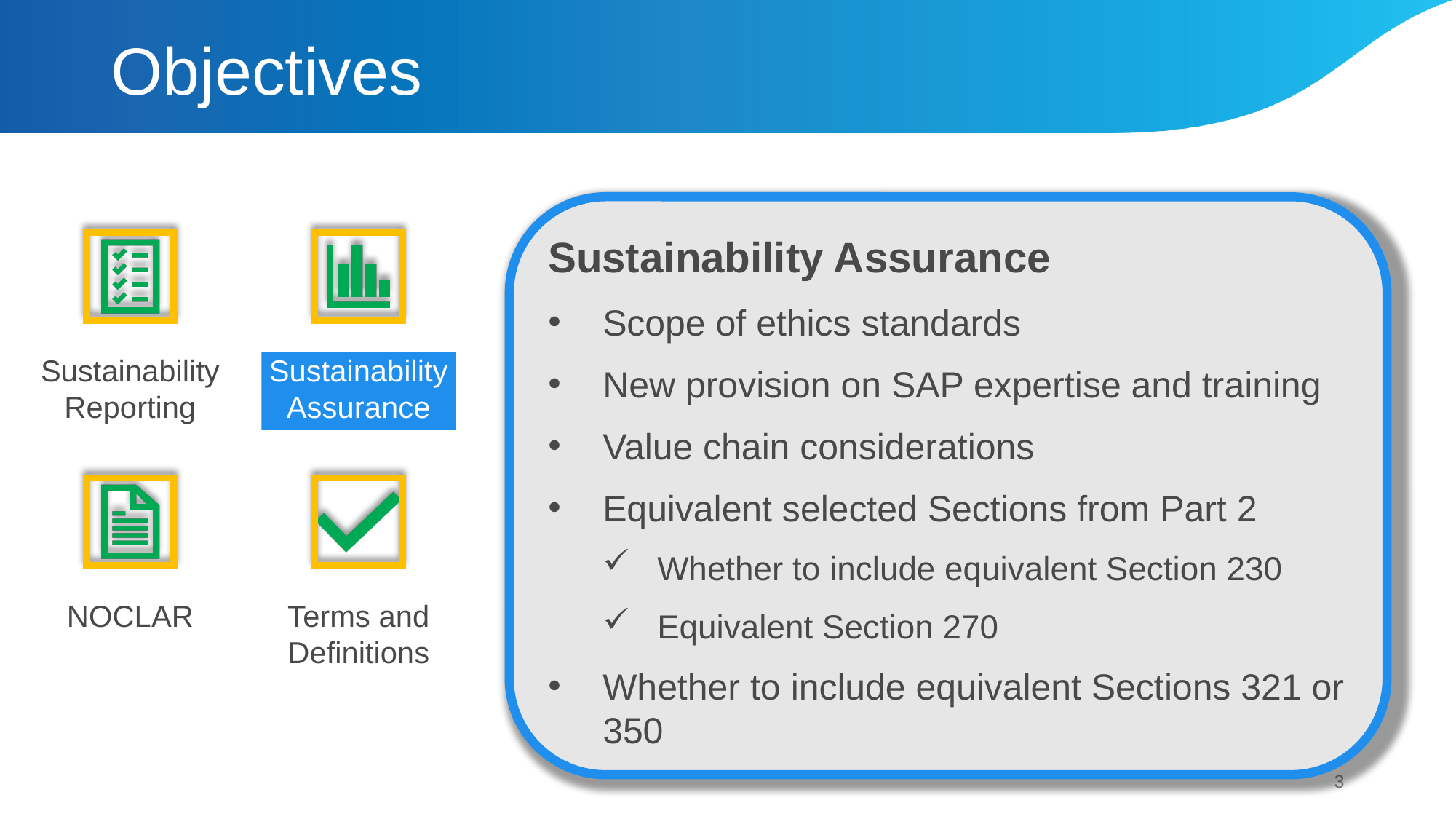

# Objectives
Sustainability Reporting
Sustainability Assurance
NOCLAR
Terms and Definitions
Sustainability Assurance
Scope of ethics standards
New provision on SAP expertise and training
Value chain considerations
Equivalent selected Sections from Part 2
Whether to include equivalent Section 230
Equivalent Section 270
Whether to include equivalent Sections 321 or 350
3